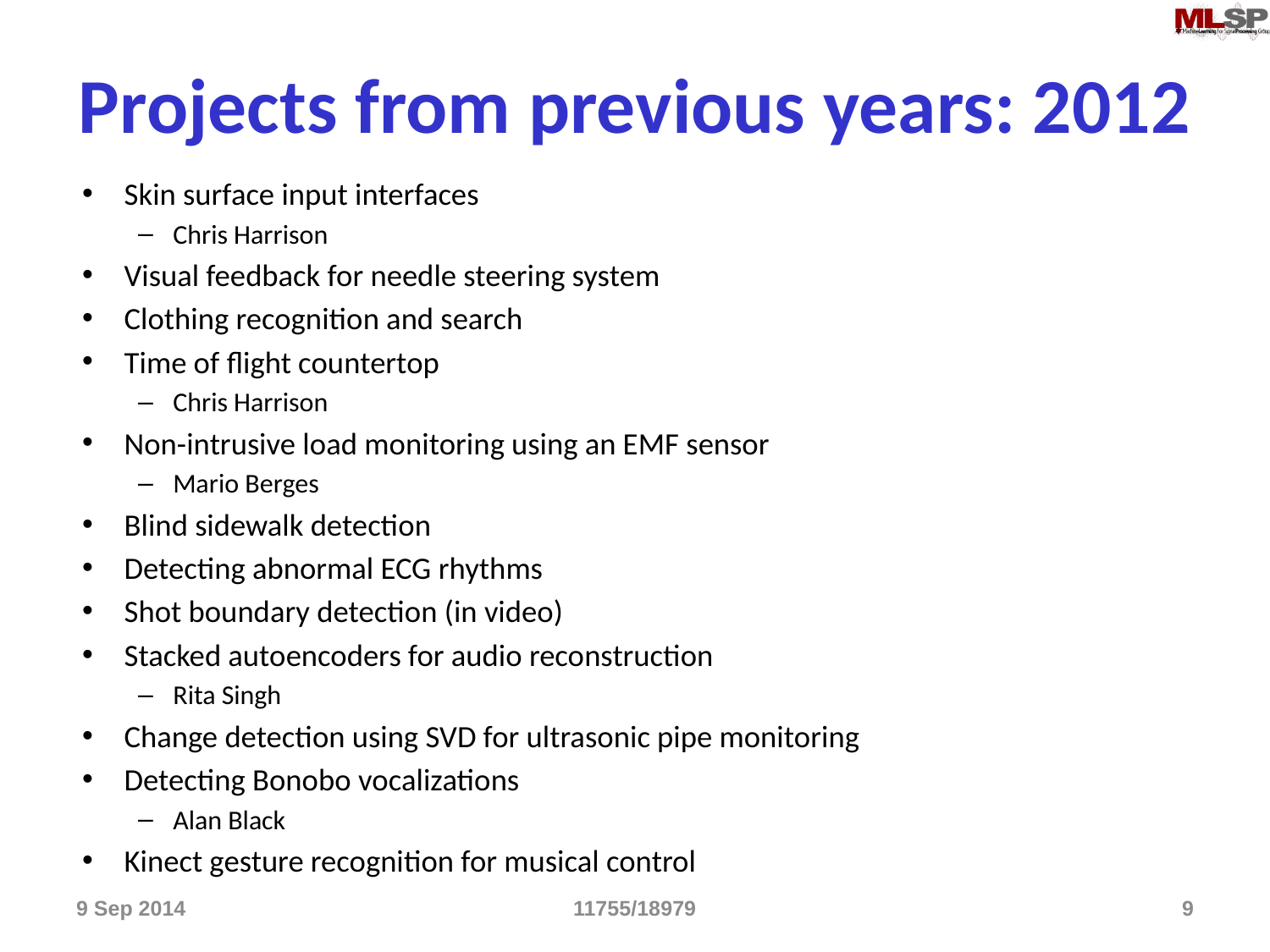

# Projects from previous years: 2012
Skin surface input interfaces
Chris Harrison
Visual feedback for needle steering system
Clothing recognition and search
Time of flight countertop
Chris Harrison
Non-intrusive load monitoring using an EMF sensor
Mario Berges
Blind sidewalk detection
Detecting abnormal ECG rhythms
Shot boundary detection (in video)
Stacked autoencoders for audio reconstruction
Rita Singh
Change detection using SVD for ultrasonic pipe monitoring
Detecting Bonobo vocalizations
Alan Black
Kinect gesture recognition for musical control
9 Sep 2014
11755/18979
9